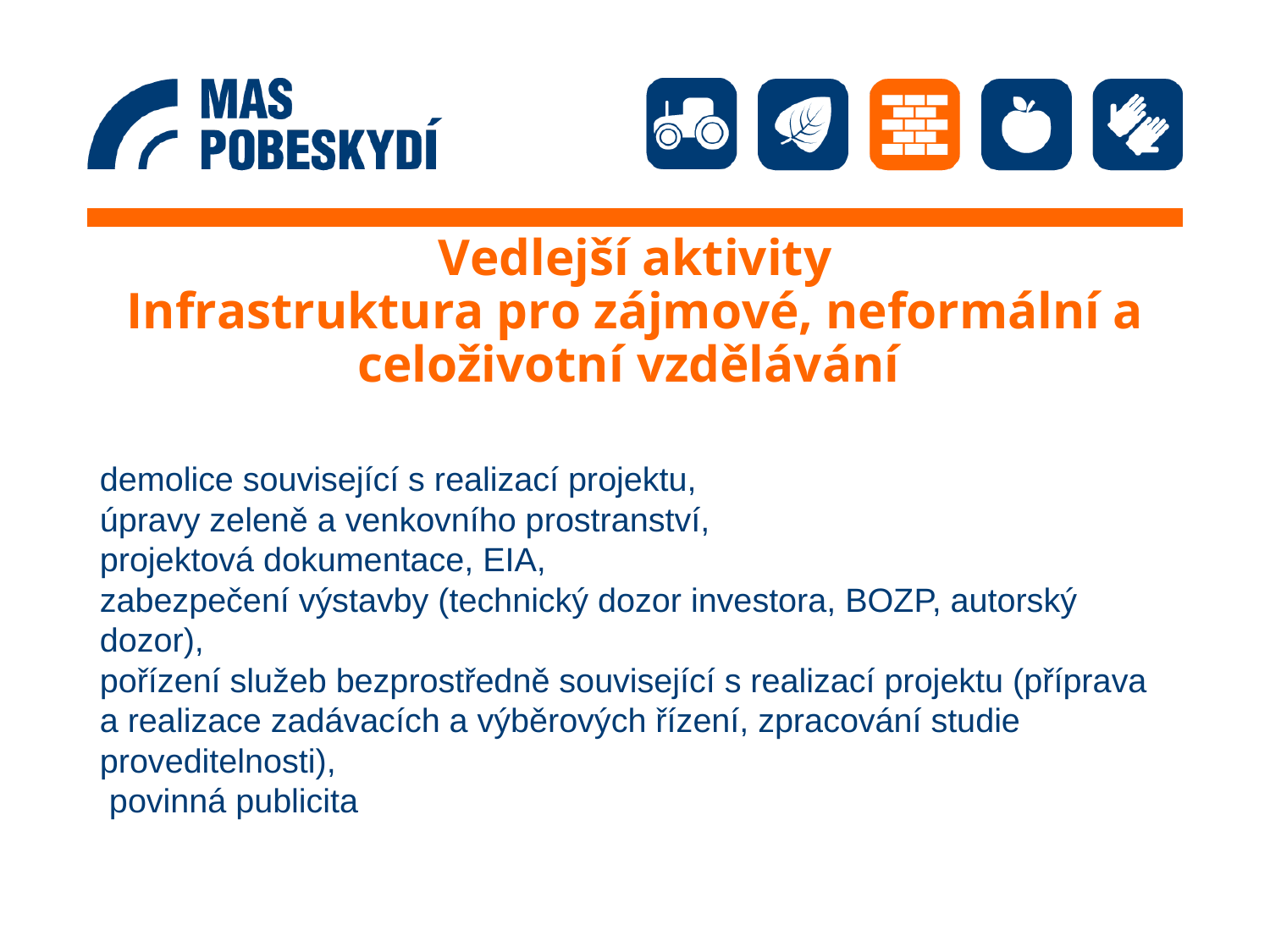

# Vedlejší aktivity Infrastruktura pro zájmové, neformální a celoživotní vzdělávání

demolice související s realizací projektu,
úpravy zeleně a venkovního prostranství,
projektová dokumentace, EIA,
zabezpečení výstavby (technický dozor investora, BOZP, autorský dozor),
pořízení služeb bezprostředně související s realizací projektu (příprava a realizace zadávacích a výběrových řízení, zpracování studie proveditelnosti),
 povinná publicita